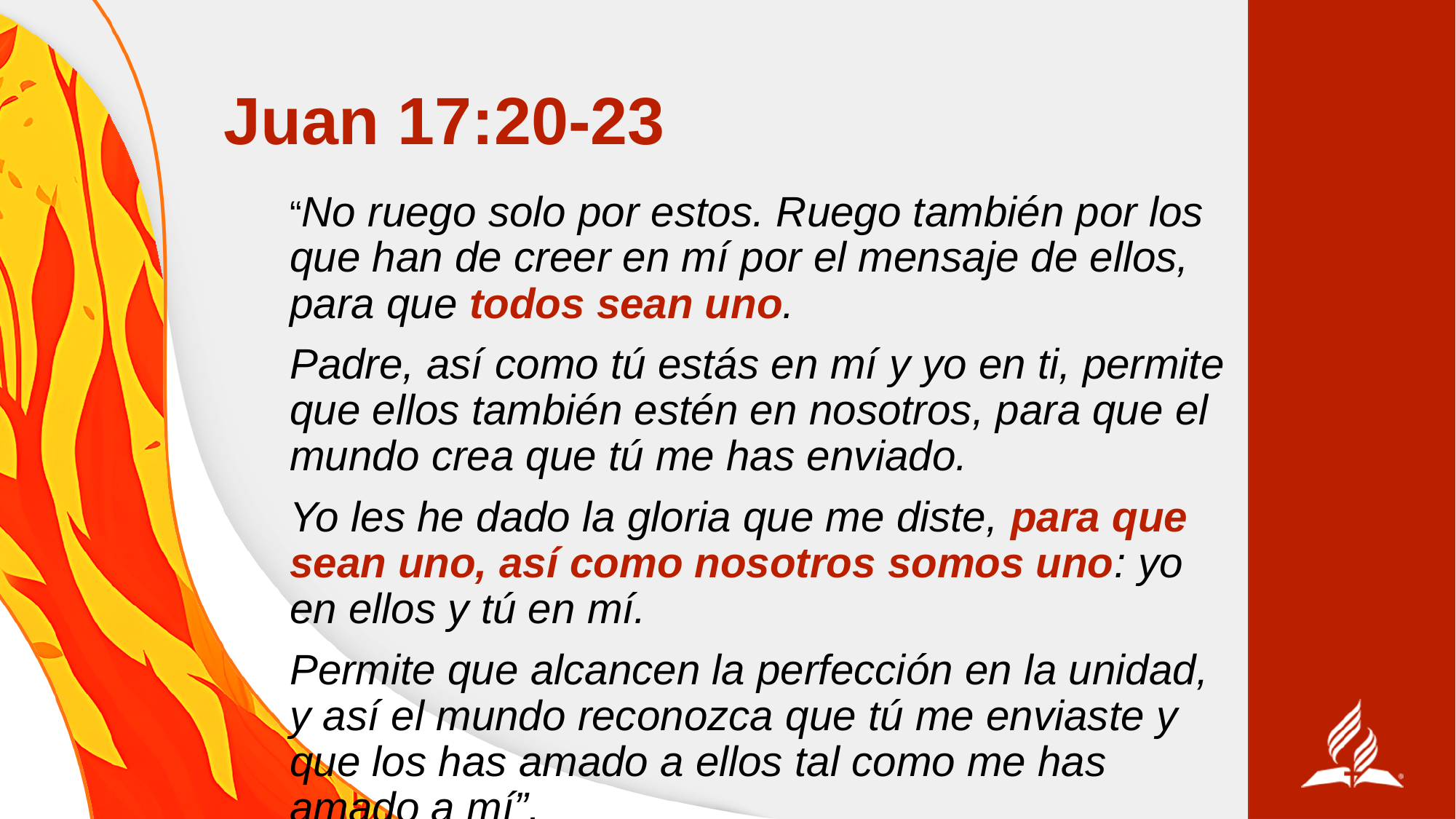

# Juan 17:20-23
“No ruego solo por estos. Ruego también por los que han de creer en mí por el mensaje de ellos, para que todos sean uno.
Padre, así como tú estás en mí y yo en ti, permite que ellos también estén en nosotros, para que el mundo crea que tú me has enviado.
Yo les he dado la gloria que me diste, para que sean uno, así como nosotros somos uno: yo en ellos y tú en mí.
Permite que alcancen la perfección en la unidad, y así el mundo reconozca que tú me enviaste y que los has amado a ellos tal como me has amado a mí”.